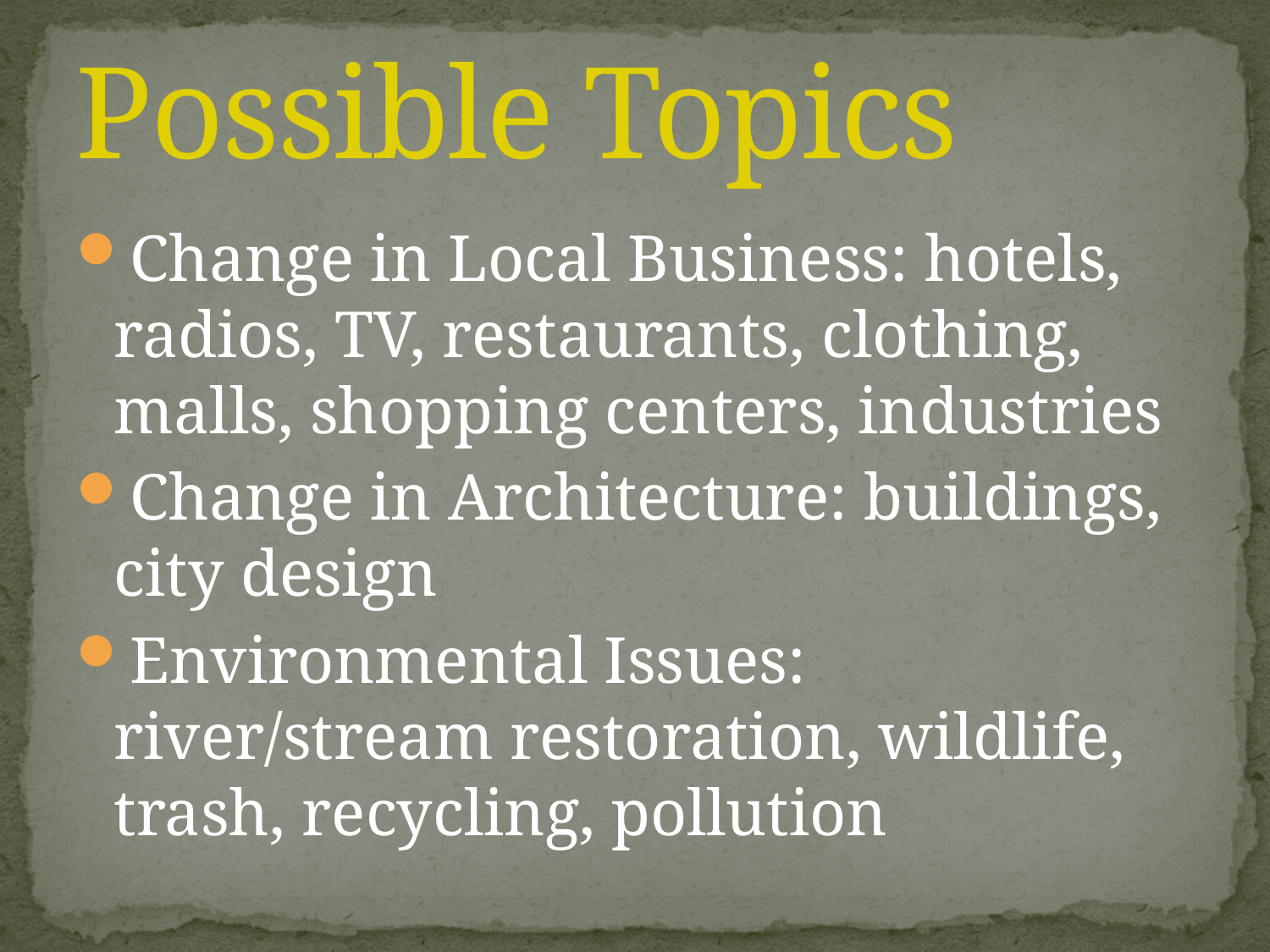

# Possible Topics
Change in Local Business: hotels, radios, TV, restaurants, clothing, malls, shopping centers, industries
Change in Architecture: buildings, city design
Environmental Issues: river/stream restoration, wildlife, trash, recycling, pollution